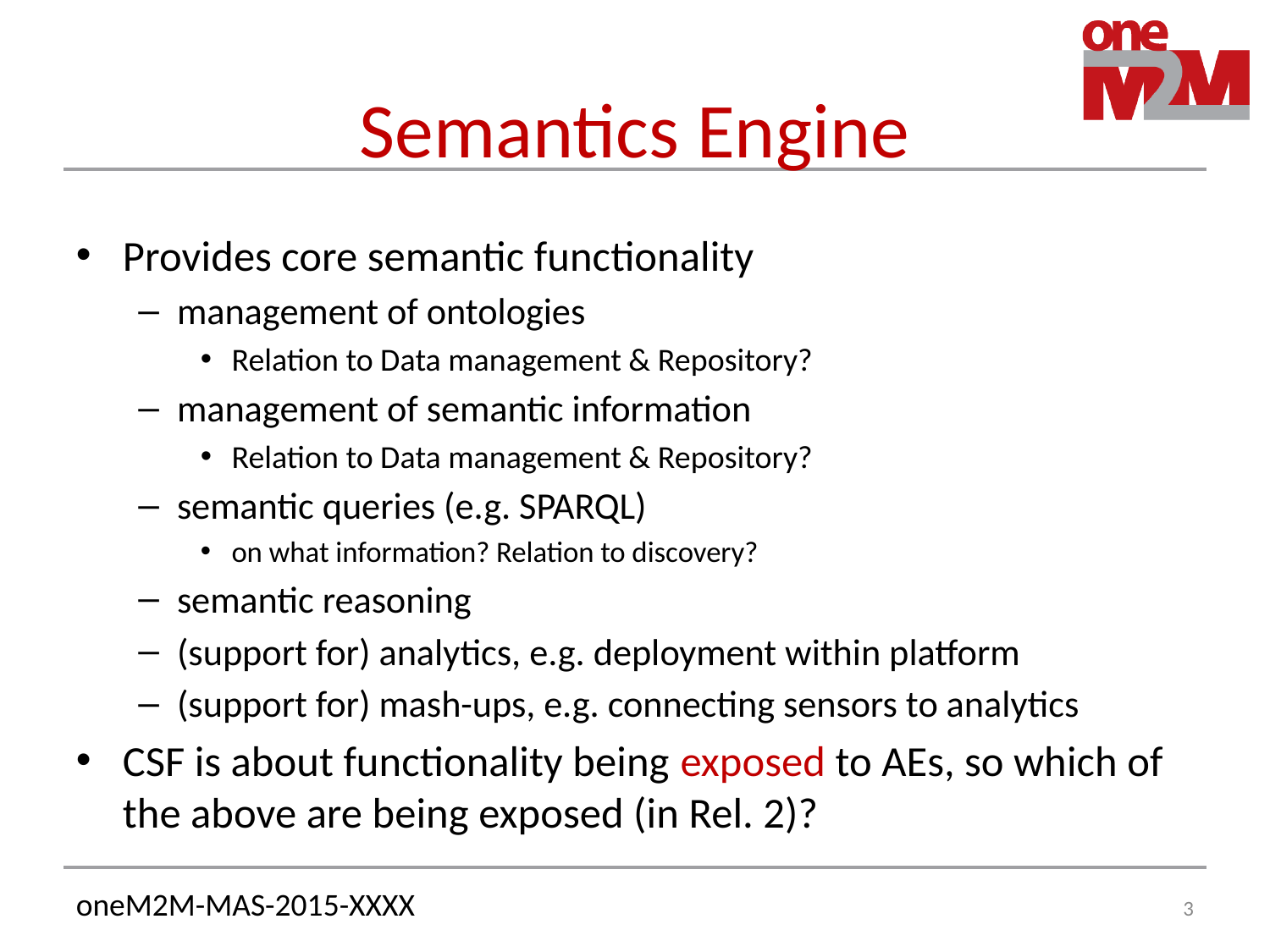

# Semantics Engine
Provides core semantic functionality
management of ontologies
Relation to Data management & Repository?
management of semantic information
Relation to Data management & Repository?
semantic queries (e.g. SPARQL)
on what information? Relation to discovery?
semantic reasoning
(support for) analytics, e.g. deployment within platform
(support for) mash-ups, e.g. connecting sensors to analytics
CSF is about functionality being exposed to AEs, so which of the above are being exposed (in Rel. 2)?
3